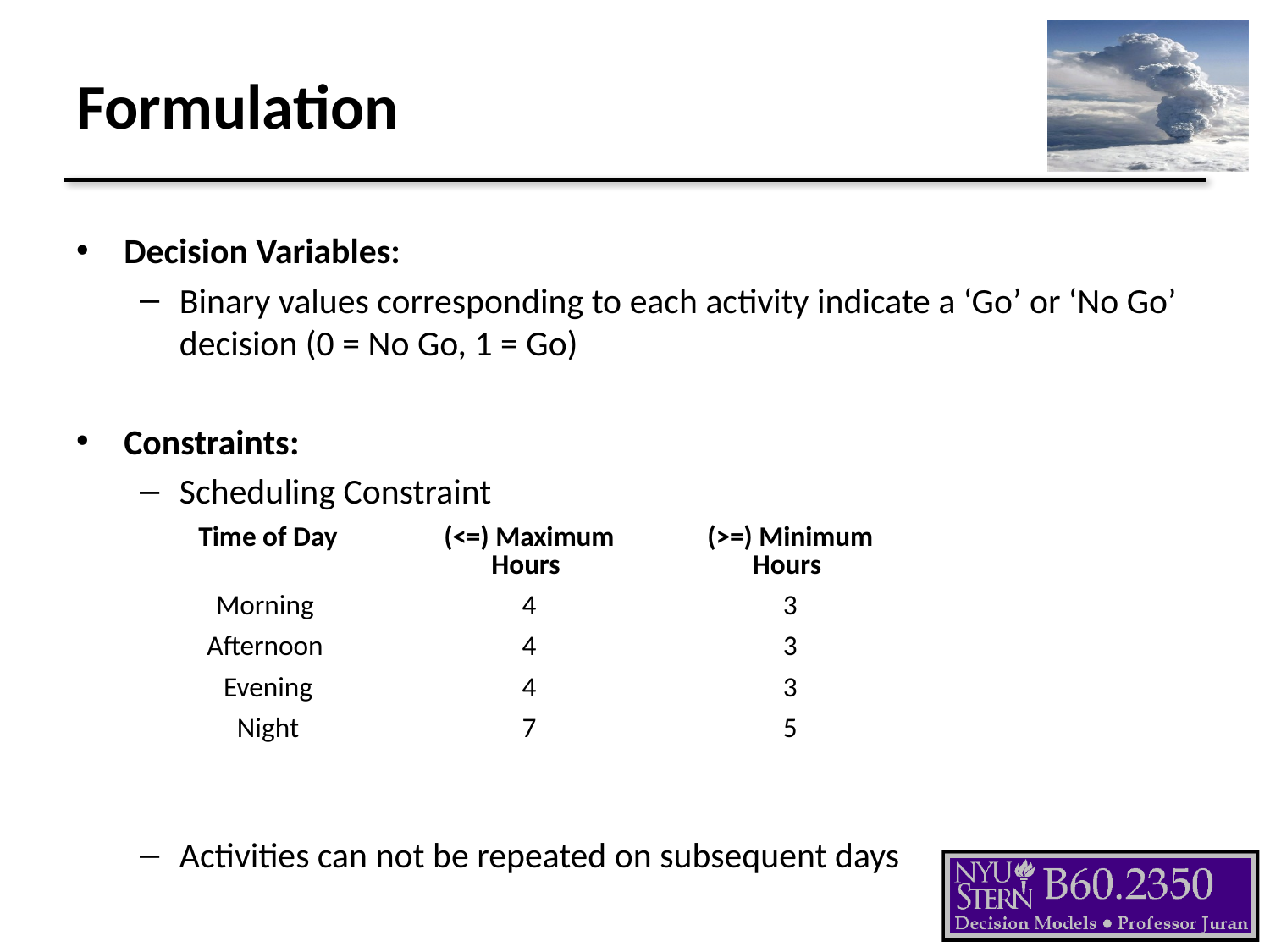

# Formulation
Decision Variables:
Binary values corresponding to each activity indicate a ‘Go’ or ‘No Go’ decision (0 = No Go, 1 = Go)

Constraints:
Scheduling Constraint

Activities can not be repeated on subsequent days
| Time of Day | (<=) Maximum Hours | (>=) Minimum Hours |
| --- | --- | --- |
| Morning | 4 | 3 |
| Afternoon | 4 | 3 |
| Evening | 4 | 3 |
| Night | 7 | 5 |